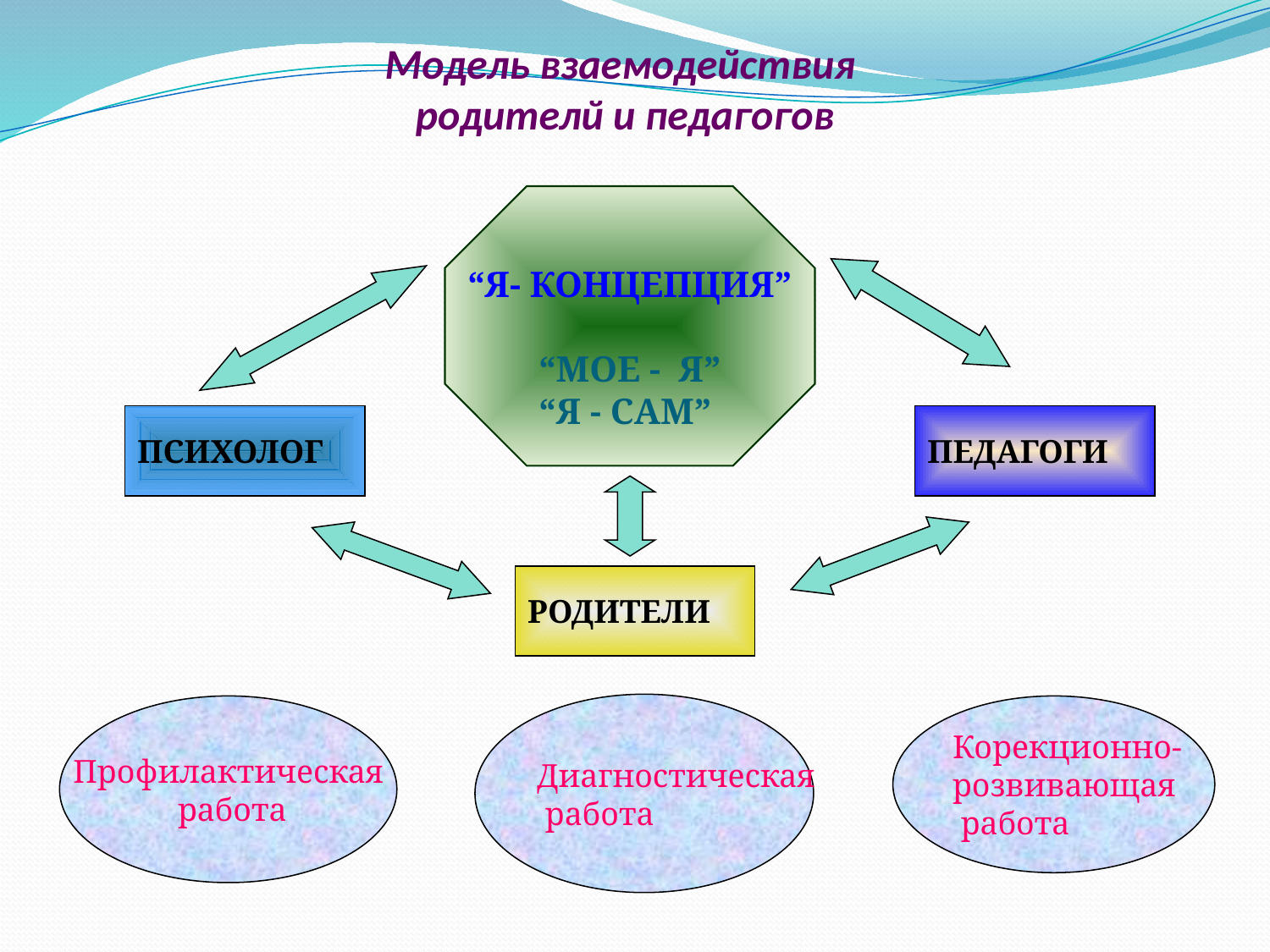

# Модель взаемодействия родителй и педагогов

“Я- КОНЦЕПЦИЯ”

“МОЕ -  Я”
“Я - САМ”

ПСИХОЛОГ
ПЕДАГОГИ

РОДИТЕЛИ

Диагностическая
 работа

Профилактическая
 работа

Корекционно-
розвивающая
 работа